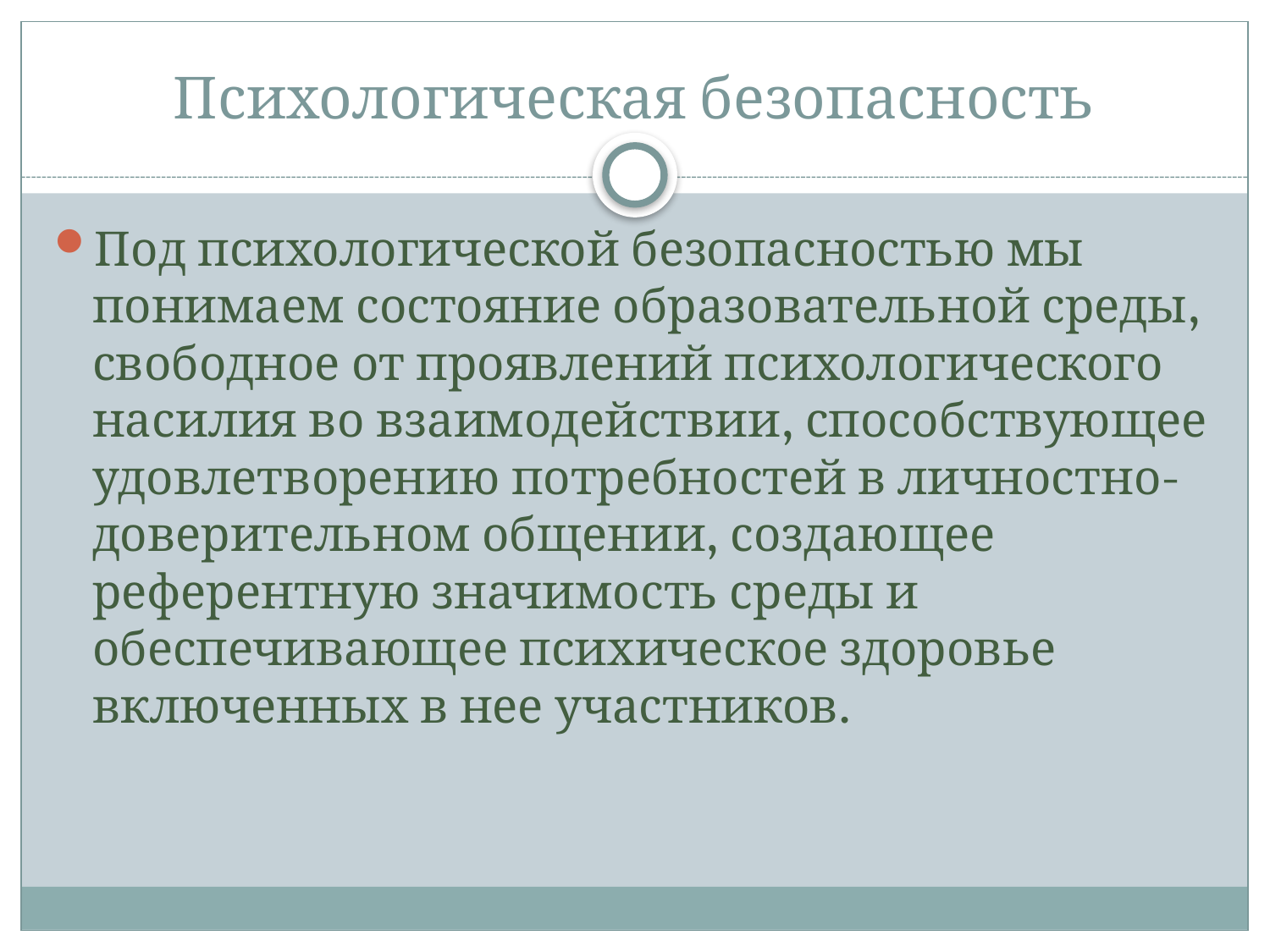

# Психологическая безопасность
Под психологической безопасностью мы понимаем состояние образовательной среды, свободное от проявлений психологического насилия во взаимодействии, способствующее удовлетворению потребностей в личностно-доверительном общении, создающее референтную значимость среды и обеспечивающее психическое здоровье включенных в нее участников.